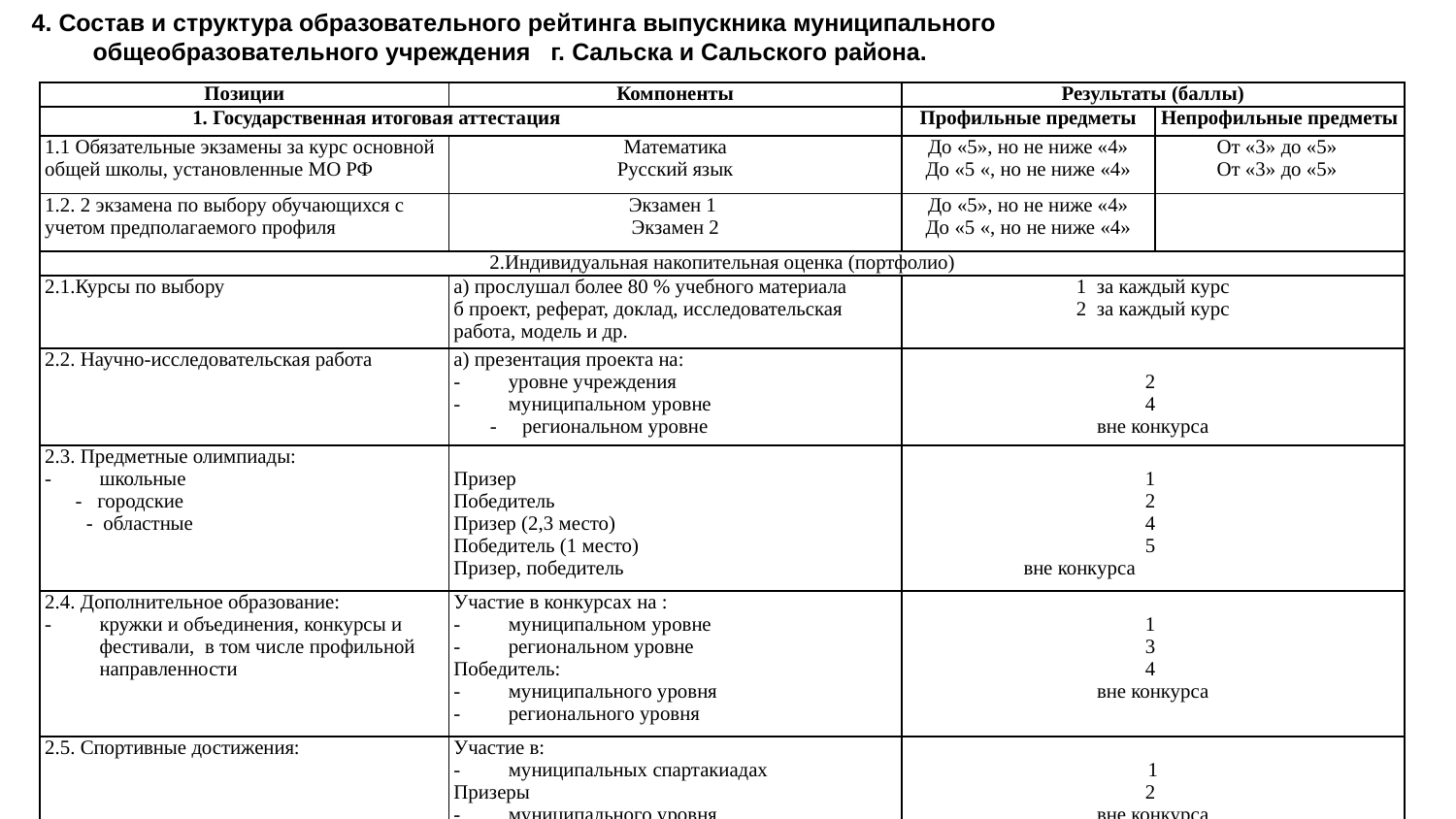

4. Состав и структура образовательного рейтинга выпускника муниципального
         общеобразовательного учреждения   г. Сальска и Сальского района.
| Позиции | Компоненты | Результаты (баллы) |  |
| --- | --- | --- | --- |
| 1. Государственная итоговая аттестация |  | Профильные предметы | Непрофильные предметы |
| 1.1 Обязательные экзамены за курс основной общей школы, установленные МО РФ | Математика Русский язык | До «5», но не ниже «4» До «5 «, но не ниже «4» | От «3» до «5» От «3» до «5» |
| 1.2. 2 экзамена по выбору обучающихся с учетом предполагаемого профиля | Экзамен 1 Экзамен 2 | До «5», но не ниже «4» До «5 «, но не ниже «4» |  |
| 2.Индивидуальная накопительная оценка (портфолио) |  |  |  |
| 2.1.Курсы по выбору | а) прослушал более 80 % учебного материала б проект, реферат, доклад, исследовательская работа, модель и др. | 1 за каждый курс 2 за каждый курс |  |
| 2.2. Научно-исследовательская работа | а) презентация проекта на: уровне учреждения муниципальном уровне - региональном уровне | 2 4 вне конкурса |  |
| 2.3. Предметные олимпиады: школьные - городские - областные | Призер Победитель Призер (2,3 место) Победитель (1 место) Призер, победитель | 1 2 4 5 вне конкурса |  |
| 2.4. Дополнительное образование: кружки и объединения, конкурсы и фестивали, в том числе профильной направленности | Участие в конкурсах на : муниципальном уровне региональном уровне Победитель: муниципального уровня регионального уровня | 1 3 4 вне конкурса |  |
| 2.5. Спортивные достижения: | Участие в: муниципальных спартакиадах Призеры муниципального уровня регионального уровня Победители муниципального уровня - регионального уровня | 1 2 вне конкурса 4 вне конкурса |  |
| Максимальное количество баллов от 40 баллов Минимальное количество баллов -23 /21 бал. |  |  |  |